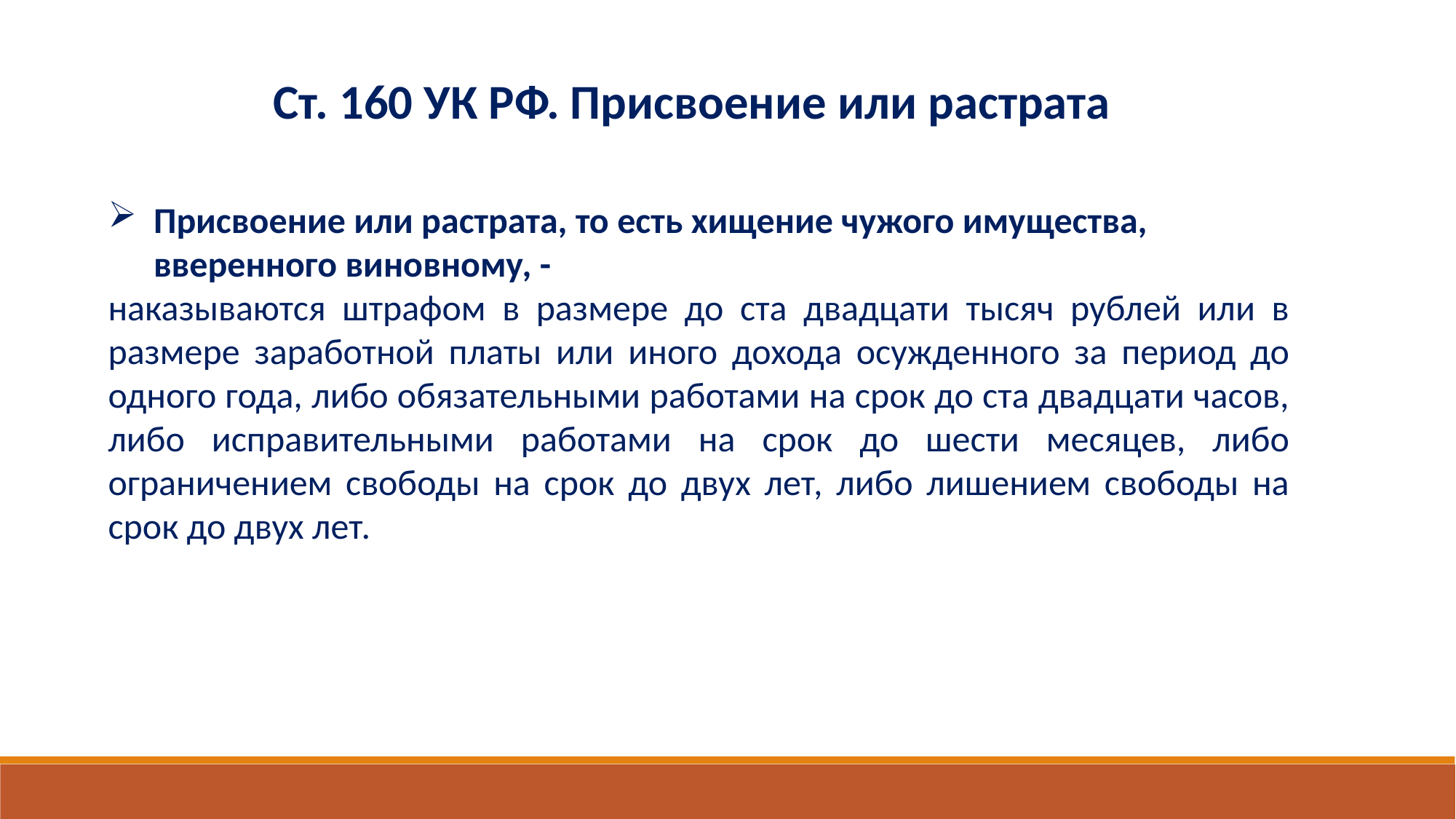

Ст. 160 УК РФ. Присвоение или растрата
Присвоение или растрата, то есть хищение чужого имущества, вверенного виновному, -
наказываются штрафом в размере до ста двадцати тысяч рублей или в размере заработной платы или иного дохода осужденного за период до одного года, либо обязательными работами на срок до ста двадцати часов, либо исправительными работами на срок до шести месяцев, либо ограничением свободы на срок до двух лет, либо лишением свободы на срок до двух лет.